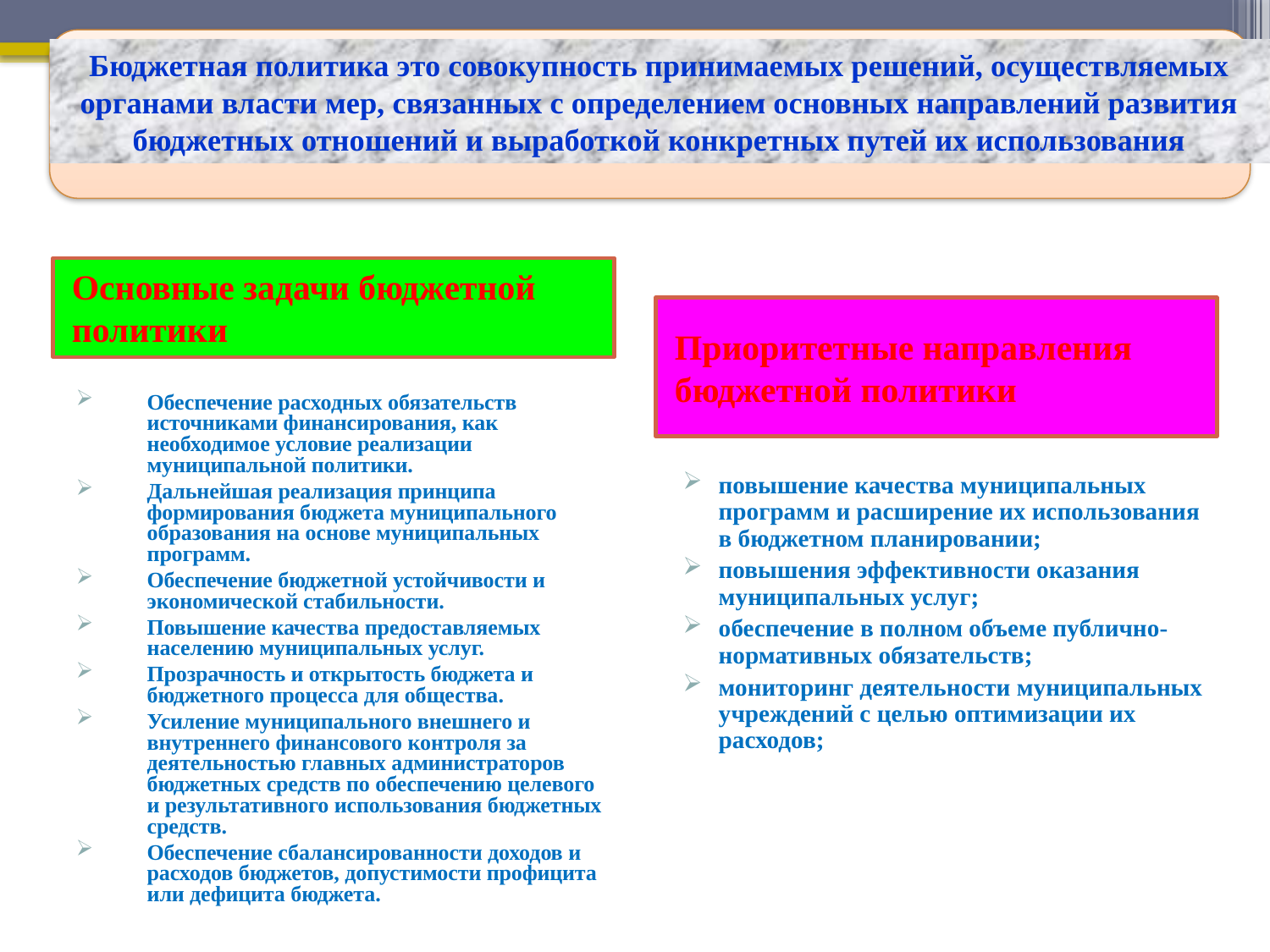

Бюджетная политика это совокупность принимаемых решений, осуществляемых органами власти мер, связанных с определением основных направлений развития бюджетных отношений и выработкой конкретных путей их использования

Основные задачи бюджетной политики
Приоритетные направления бюджетной политики
Обеспечение расходных обязательств источниками финансирования, как необходимое условие реализации муниципальной политики.
Дальнейшая реализация принципа формирования бюджета муниципального образования на основе муниципальных программ.
Обеспечение бюджетной устойчивости и экономической стабильности.
Повышение качества предоставляемых населению муниципальных услуг.
Прозрачность и открытость бюджета и бюджетного процесса для общества.
Усиление муниципального внешнего и внутреннего финансового контроля за деятельностью главных администраторов бюджетных средств по обеспечению целевого и результативного использования бюджетных средств.
Обеспечение сбалансированности доходов и расходов бюджетов, допустимости профицита или дефицита бюджета.

повышение качества муниципальных программ и расширение их использования в бюджетном планировании;
повышения эффективности оказания муниципальных услуг;
обеспечение в полном объеме публично-нормативных обязательств;
мониторинг деятельности муниципальных учреждений с целью оптимизации их расходов;